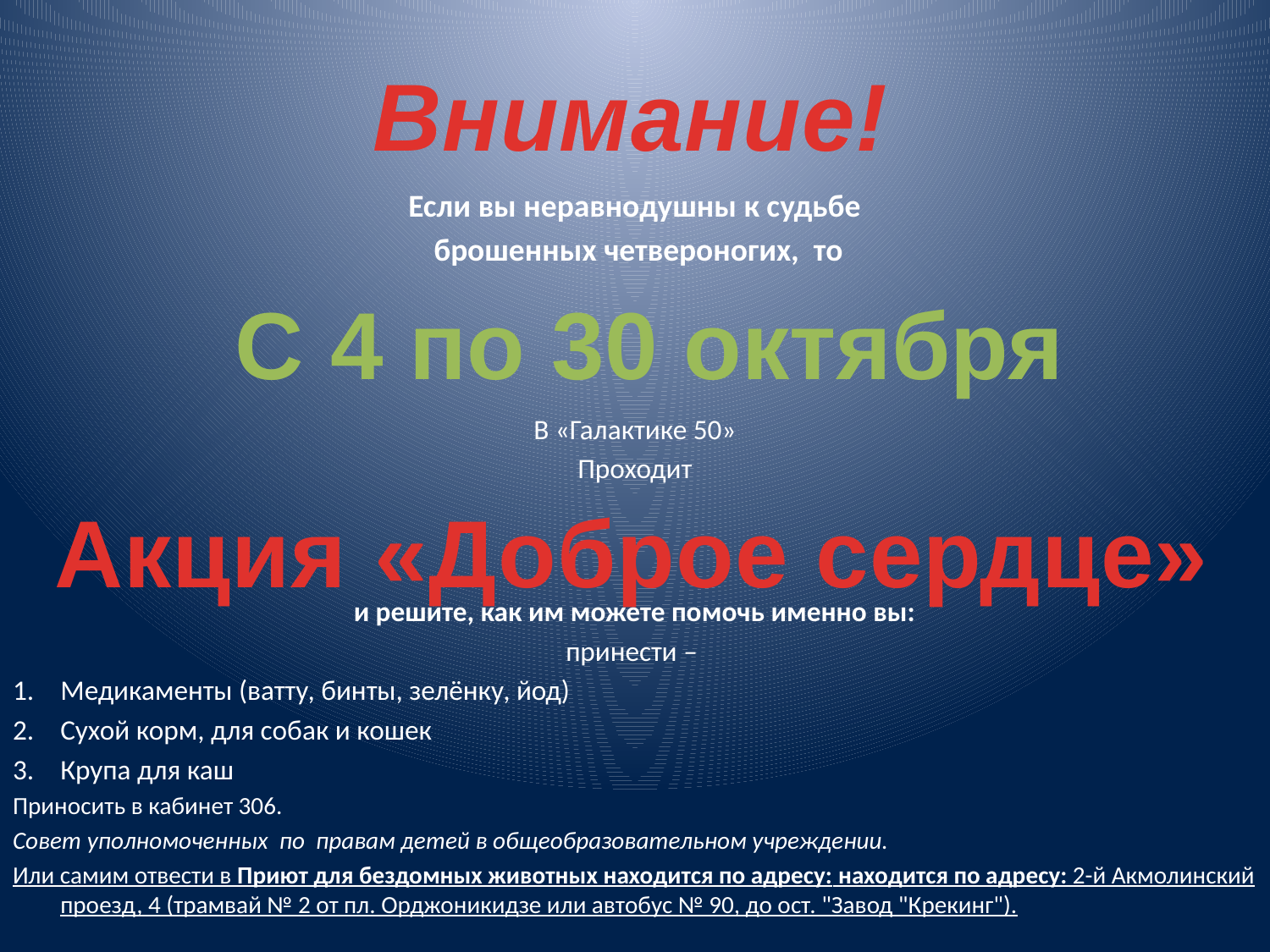

#
Внимание!
Если вы неравнодушны к судьбе
 брошенных четвероногих,  то

В «Галактике 50»
Проходит

и решите, как им можете помочь именно вы:
принести –
Медикаменты (ватту, бинты, зелёнку, йод)
Сухой корм, для собак и кошек
Крупа для каш
Приносить в кабинет 306.
Совет уполномоченных  по  правам детей в общеобразовательном учреждении.
Или самим отвести в Приют для бездомных животных находится по адресу: находится по адресу: 2-й Акмолинский проезд, 4 (трамвай № 2 от пл. Орджоникидзе или автобус № 90, до ост. "Завод "Крекинг").

С 4 по 30 октября
Акция «Доброе сердце»